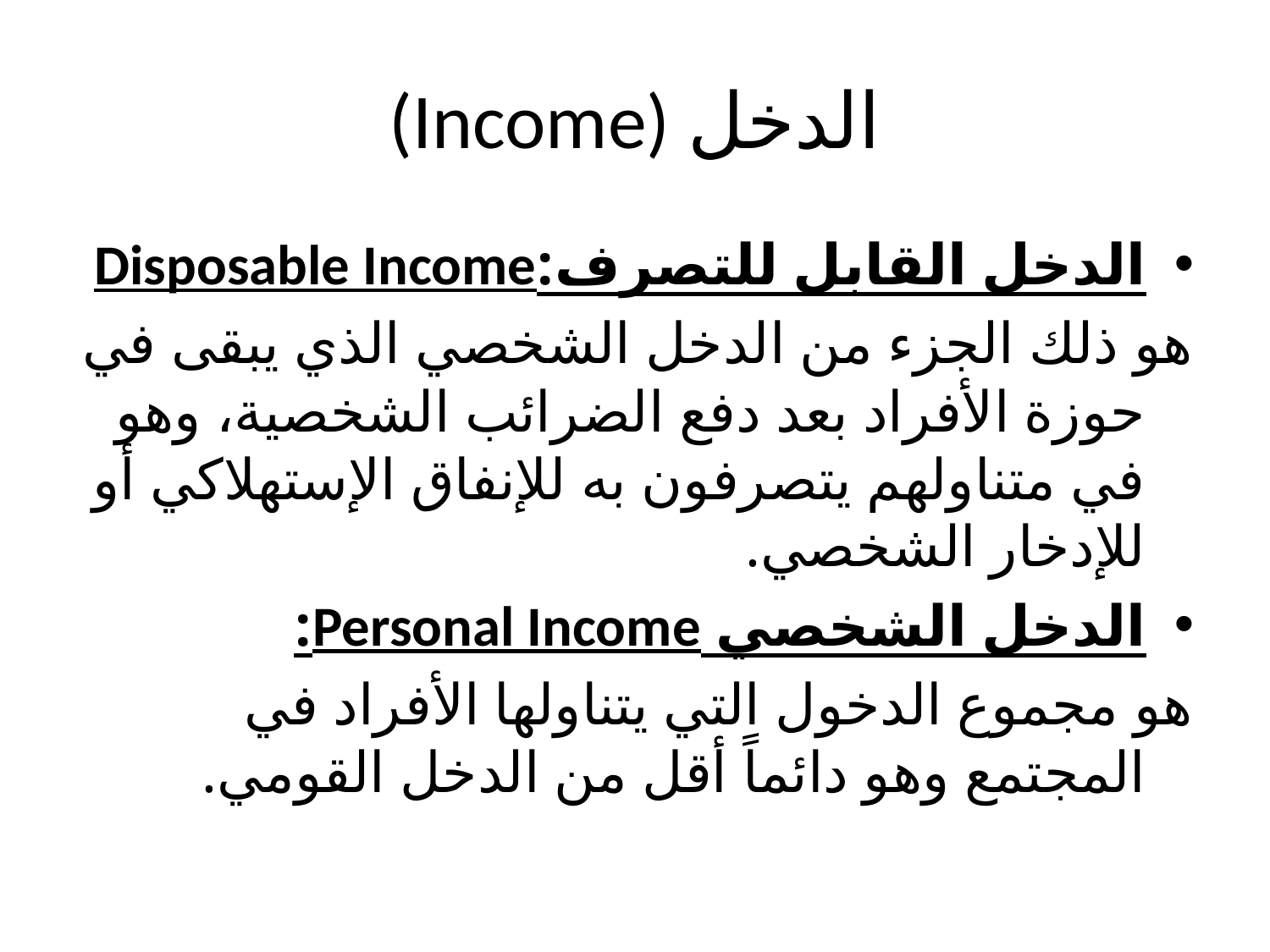

# (Income) الدخل
الدخل القابل للتصرف:Disposable Income
	هو ذلك الجزء من الدخل الشخصي الذي يبقى في حوزة الأفراد بعد دفع الضرائب الشخصية، وهو في متناولهم يتصرفون به للإنفاق الإستهلاكي أو للإدخار الشخصي.
الدخل الشخصي Personal Income:
	هو مجموع الدخول التي يتناولها الأفراد في المجتمع وهو دائماً أقل من الدخل القومي.